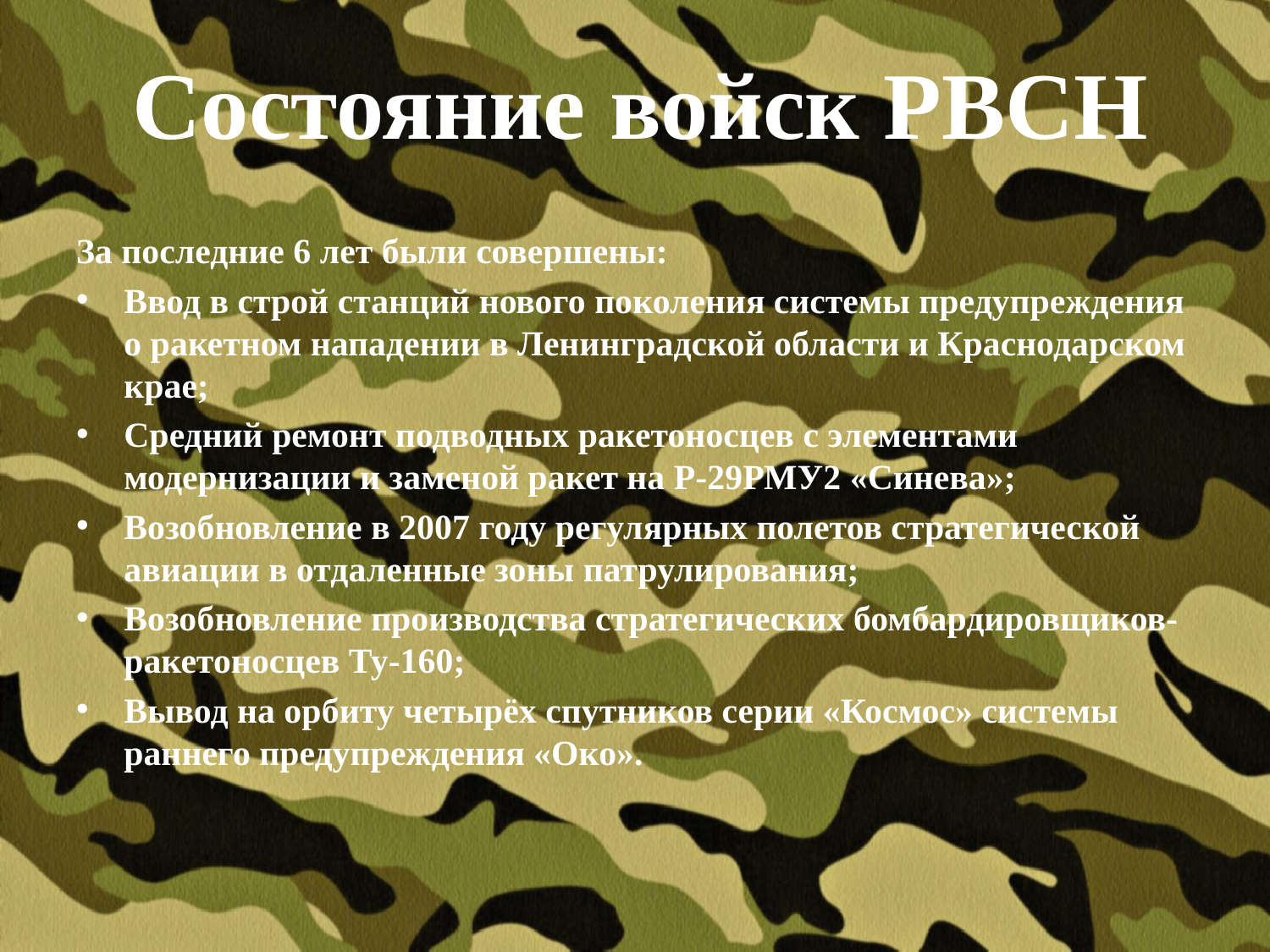

# Состояние войск РВСН
За последние 6 лет были совершены:
Ввод в строй станций нового поколения системы предупреждения о ракетном нападении в Ленинградской области и Краснодарском крае;
Средний ремонт подводных ракетоносцев с элементами модернизации и заменой ракет на Р-29РМУ2 «Синева»;
Возобновление в 2007 году регулярных полетов стратегической авиации в отдаленные зоны патрулирования;
Возобновление производства стратегических бомбардировщиков-ракетоносцев Ту-160;
Вывод на орбиту четырёх спутников серии «Космос» системы раннего предупреждения «Око».